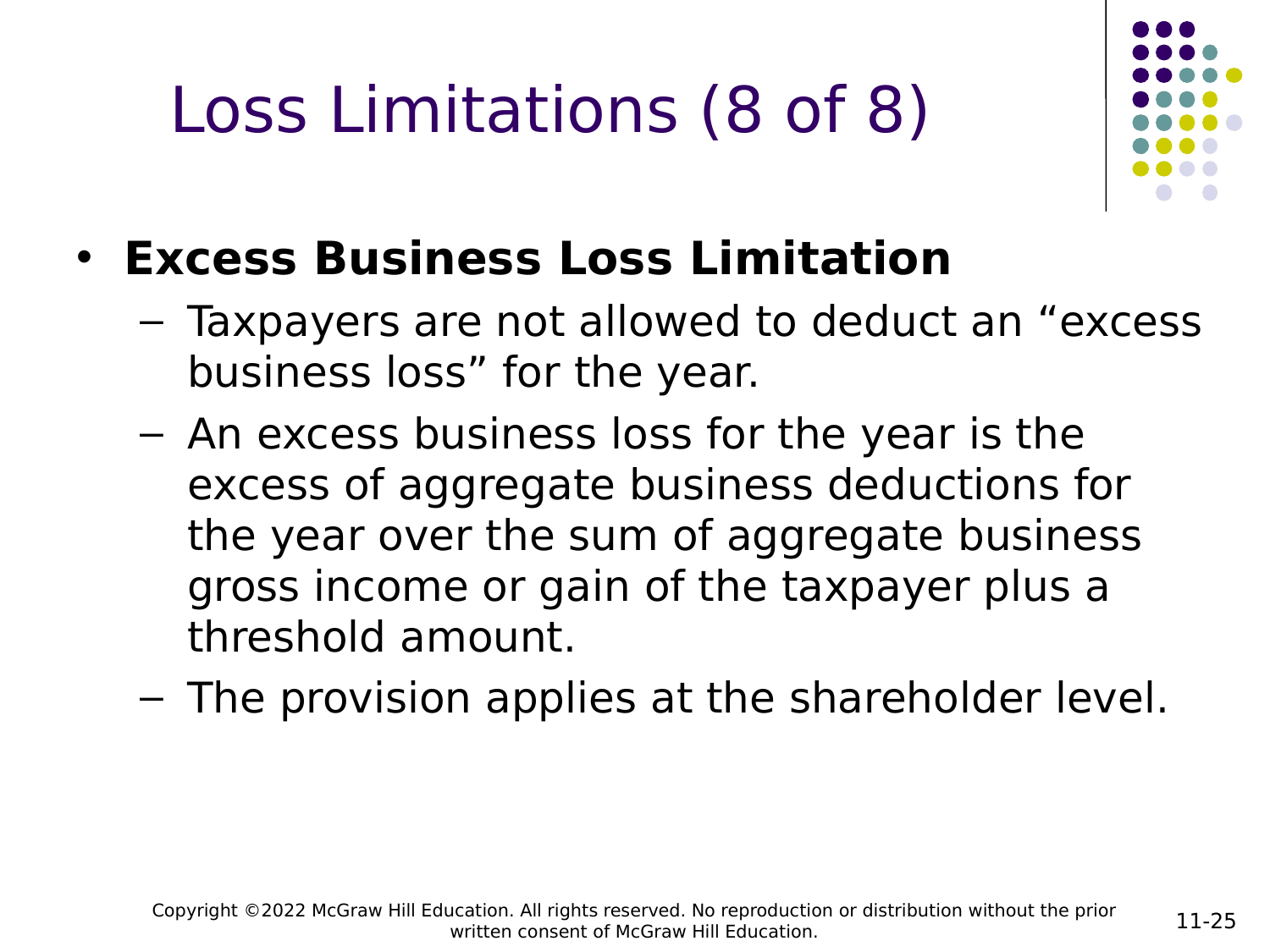

# Loss Limitations (8 of 8)
Excess Business Loss Limitation
Taxpayers are not allowed to deduct an “excess business loss” for the year.
An excess business loss for the year is the excess of aggregate business deductions for the year over the sum of aggregate business gross income or gain of the taxpayer plus a threshold amount.
The provision applies at the shareholder level.